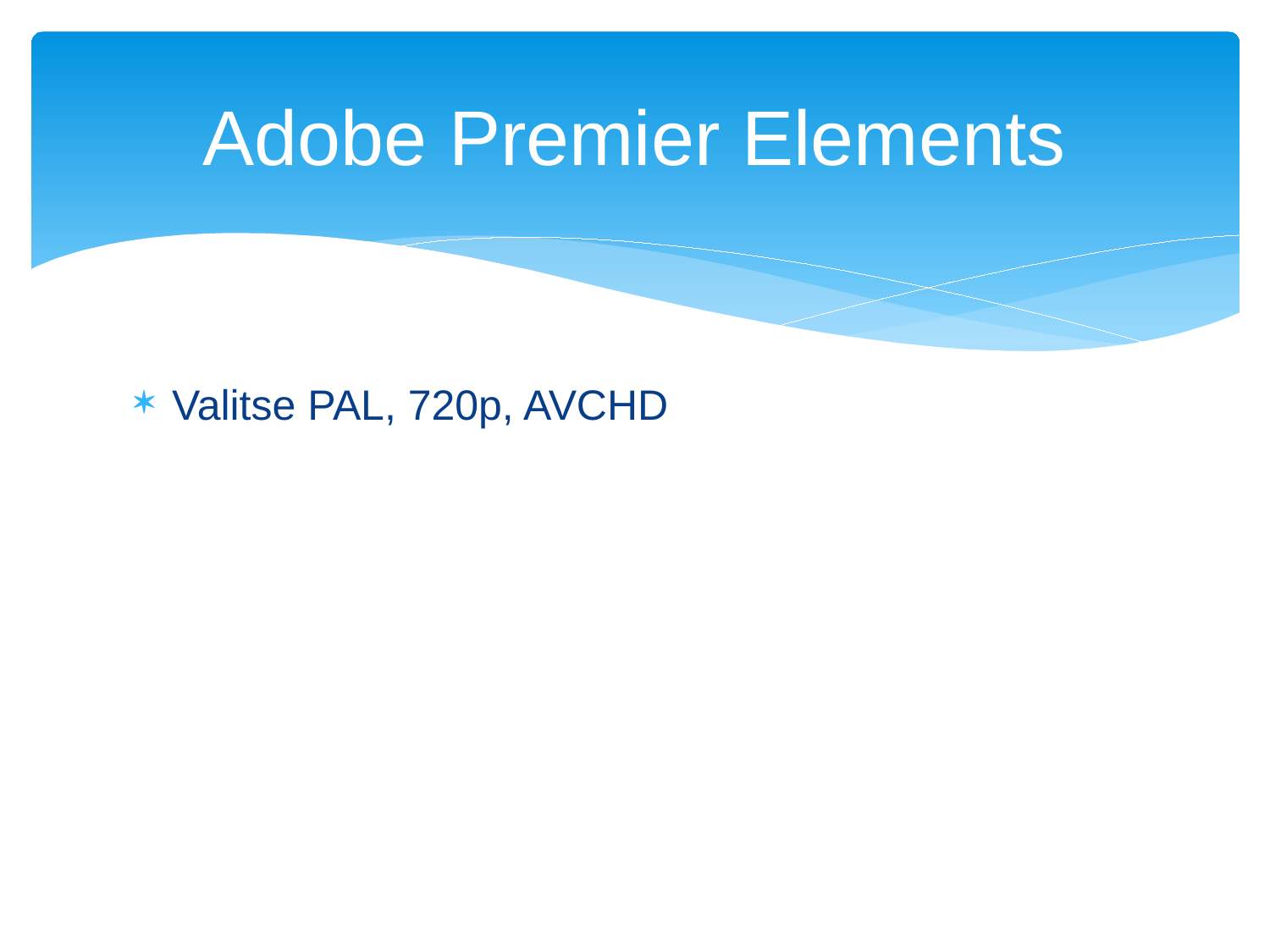

# Adobe Premier Elements
Valitse PAL, 720p, AVCHD